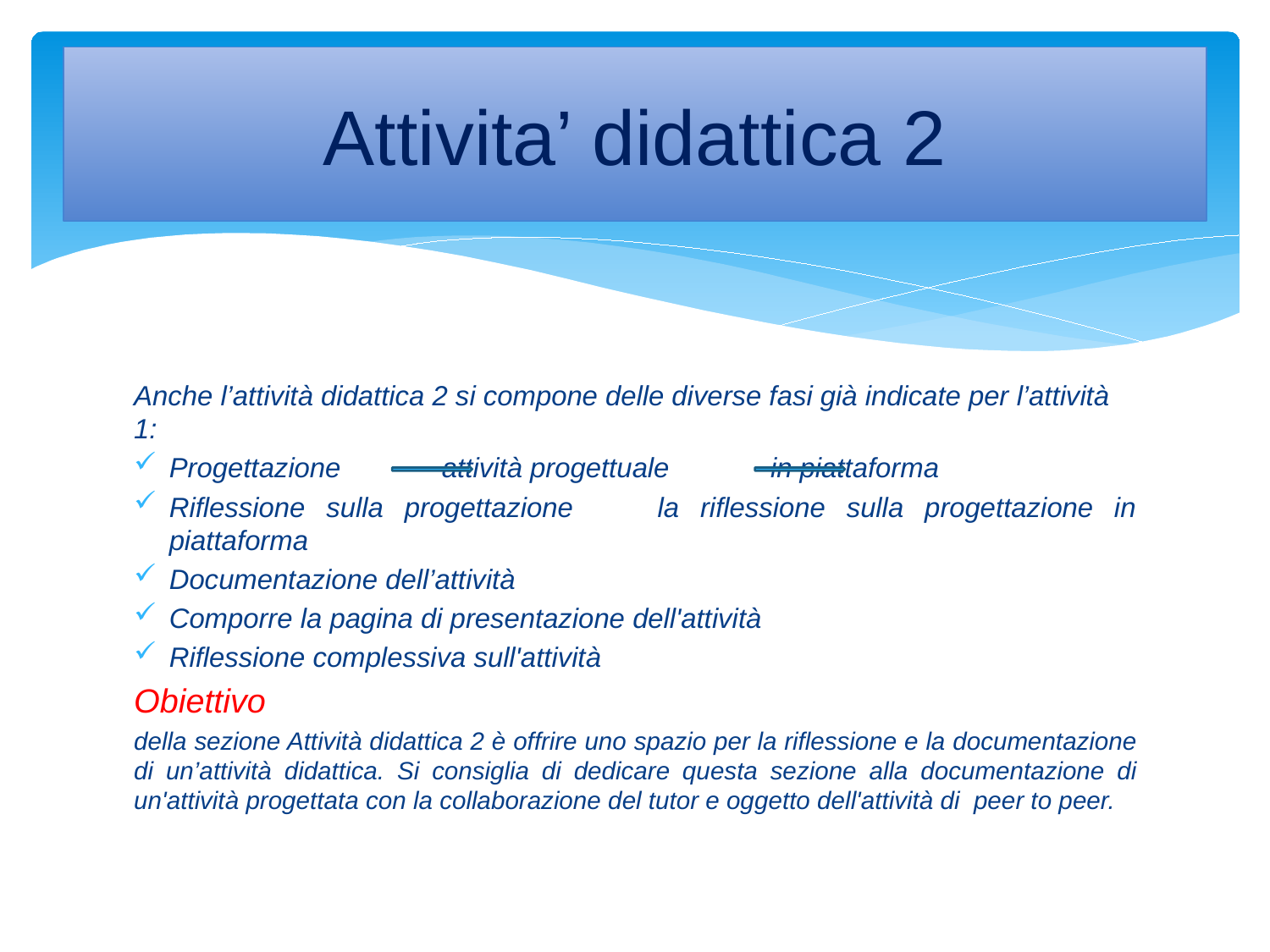

# Attivita’ didattica 2
Anche l’attività didattica 2 si compone delle diverse fasi già indicate per l’attività 1:
Progettazione             attività progettuale             in piattaforma
Riflessione sulla progettazione    la riflessione sulla progettazione in piattaforma
Documentazione dell’attività
Comporre la pagina di presentazione dell'attività
Riflessione complessiva sull'attività
Obiettivo
della sezione Attività didattica 2 è offrire uno spazio per la riflessione e la documentazione di un’attività didattica. Si consiglia di dedicare questa sezione alla documentazione di un'attività progettata con la collaborazione del tutor e oggetto dell'attività di  peer to peer.